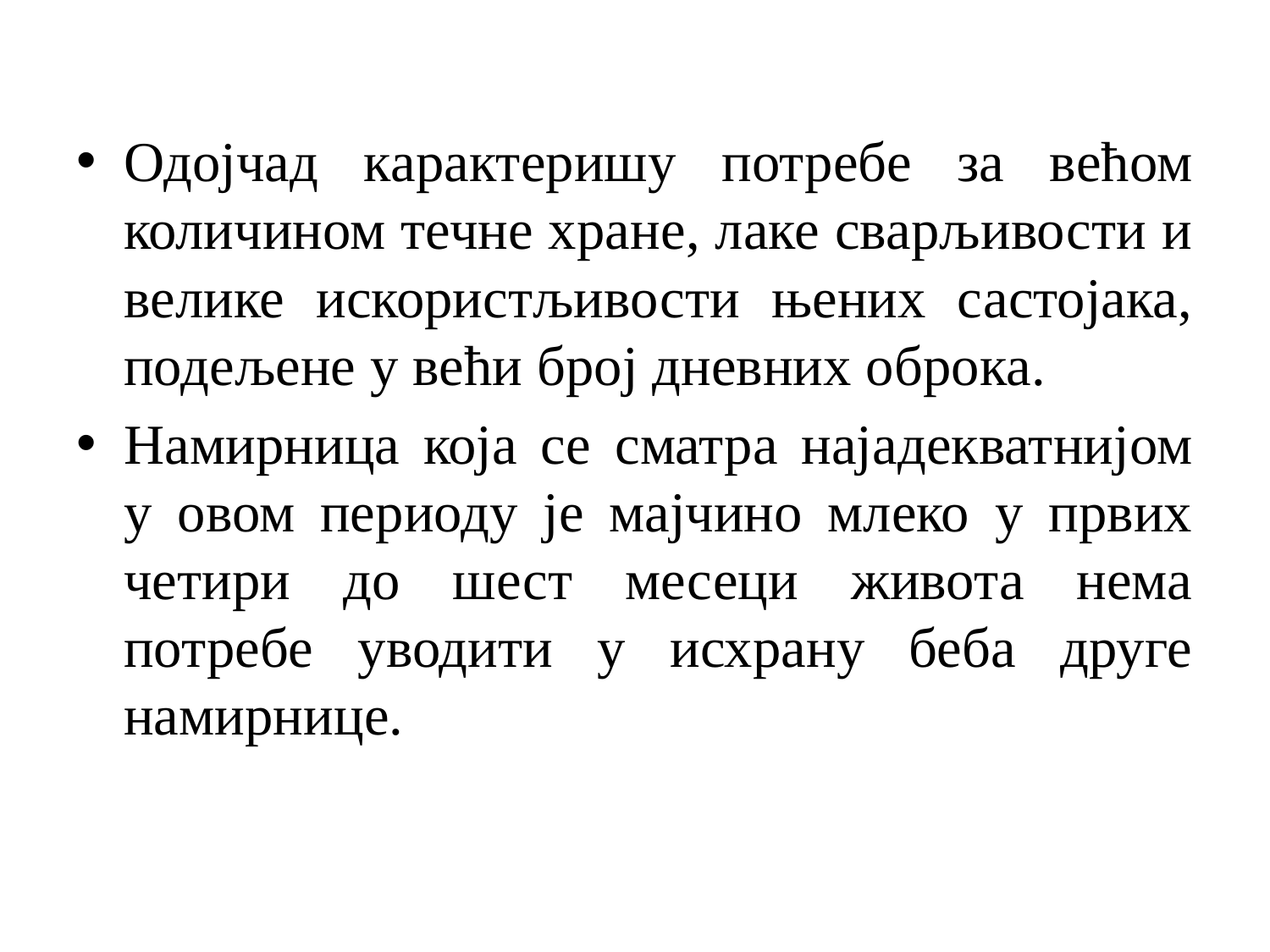

Одојчад карактеришу потребе за већом количином течне хране, лаке сварљивости и велике искористљивости њених састојака, подељене у већи број дневних оброка.
Намирница која се сматра најадекватнијом у овом периоду је мајчино млеко у првих четири до шест месеци живота нема потребе уводити у исхрану беба друге намирнице.